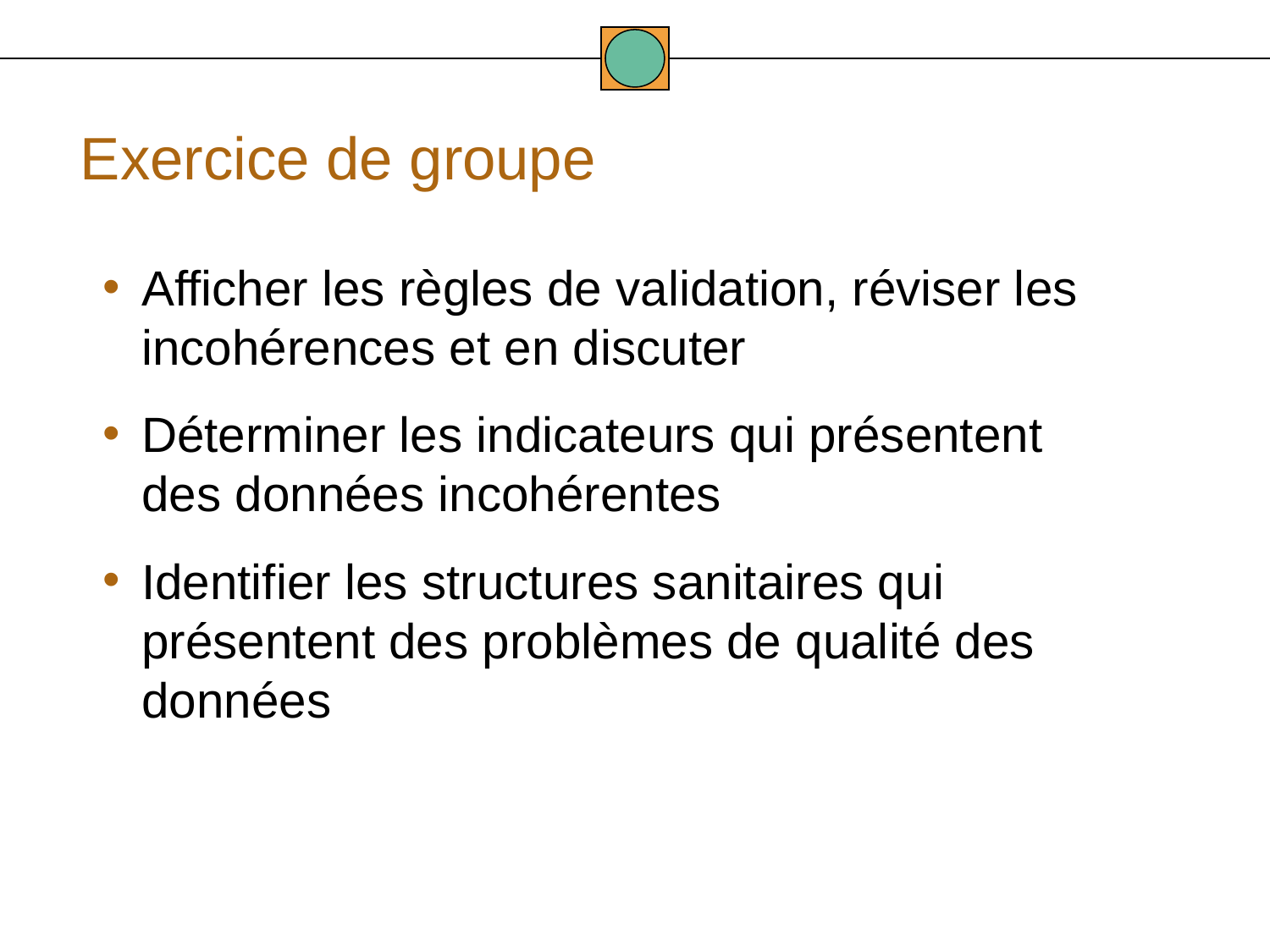

Exercice de groupe
Afficher les règles de validation, réviser les incohérences et en discuter
Déterminer les indicateurs qui présentent des données incohérentes
Identifier les structures sanitaires qui présentent des problèmes de qualité des données